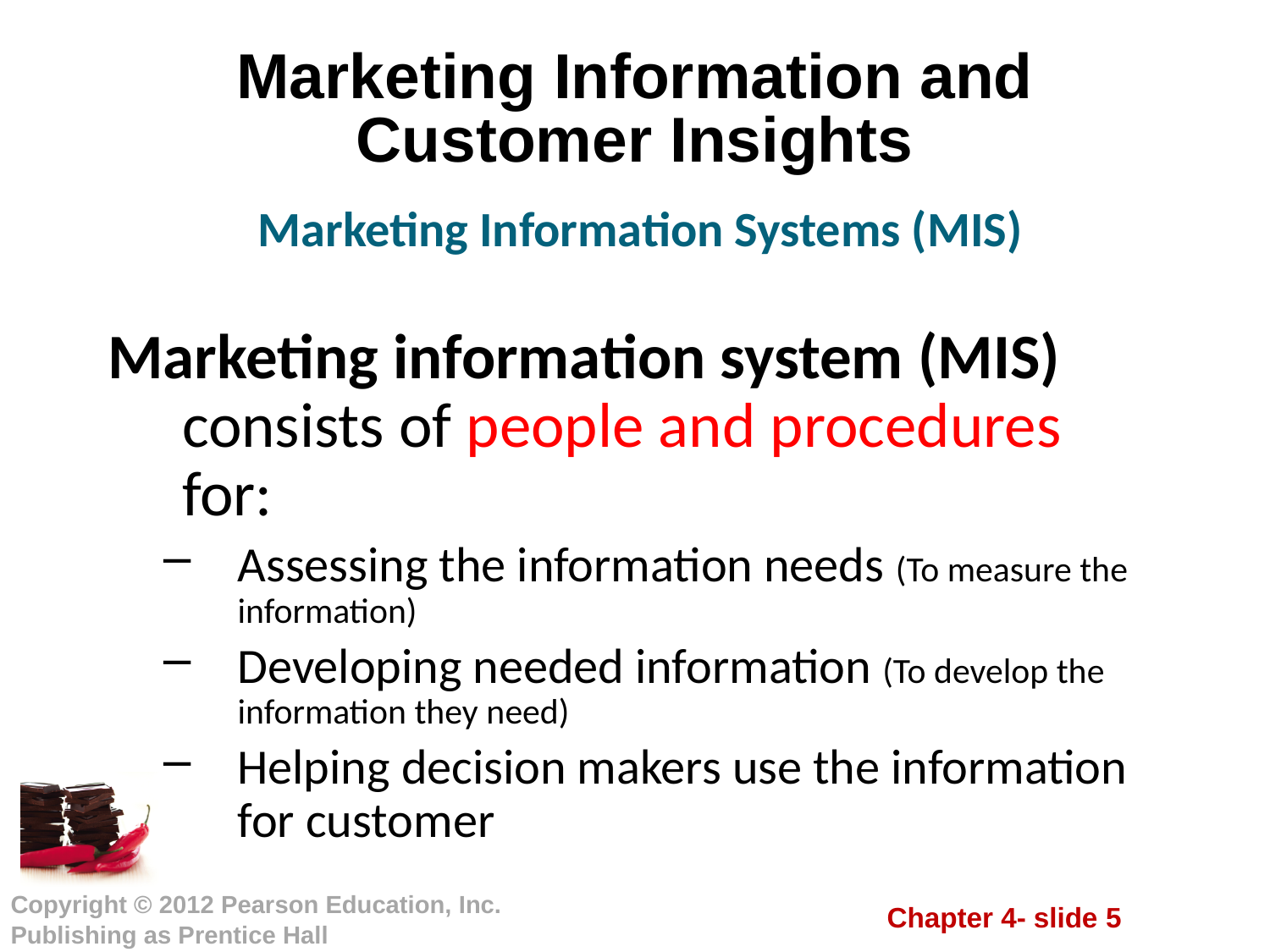

# Marketing Information and Customer Insights
Marketing Information Systems (MIS)
Marketing information system (MIS) consists of people and procedures for:
Assessing the information needs (To measure the information)
Developing needed information (To develop the information they need)
Helping decision makers use the information for customer